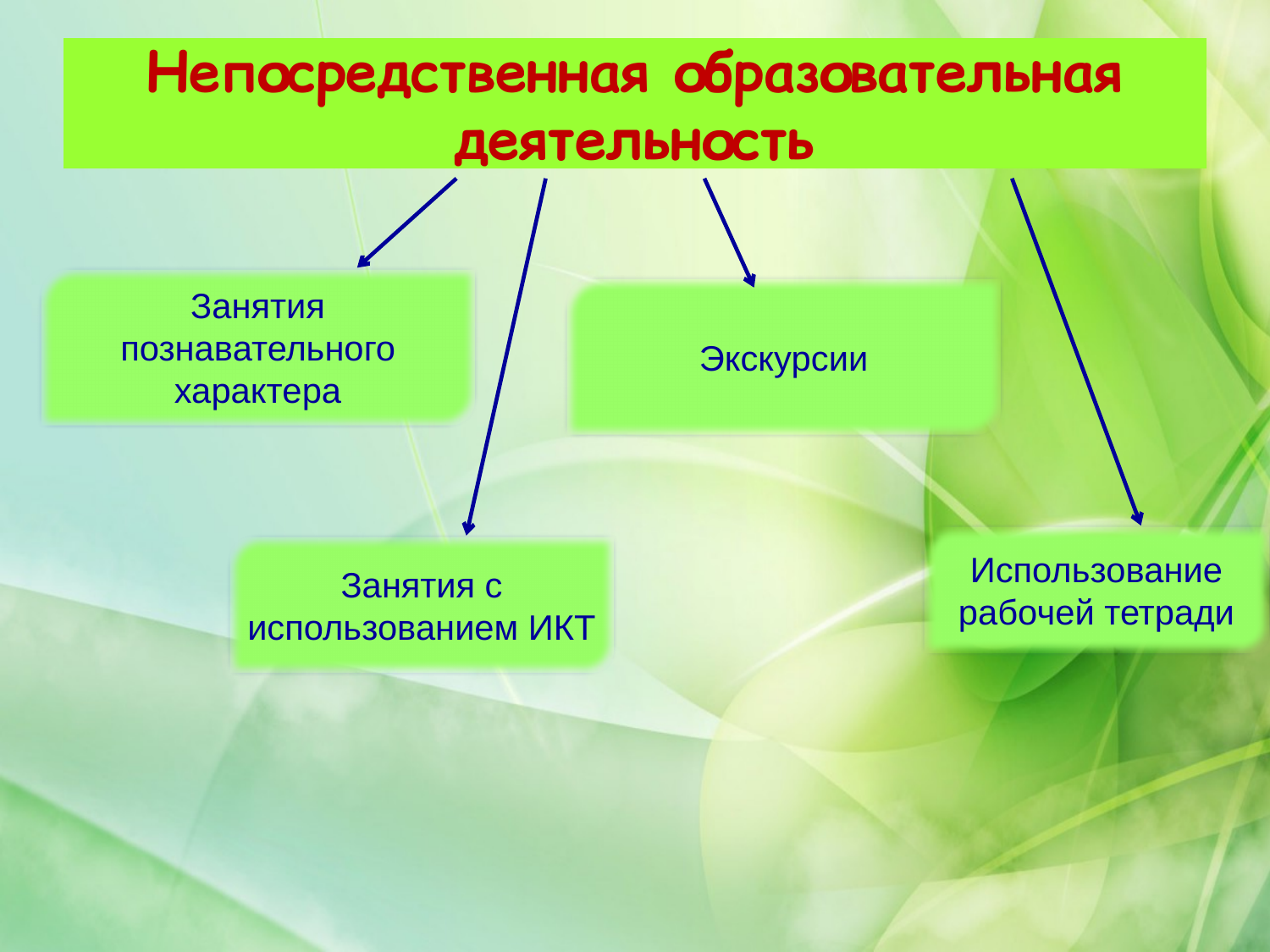

# Непосредственная образовательная деятельность
Занятия познавательного характера
Экскурсии
Использование рабочей тетради
Занятия с использованием ИКТ